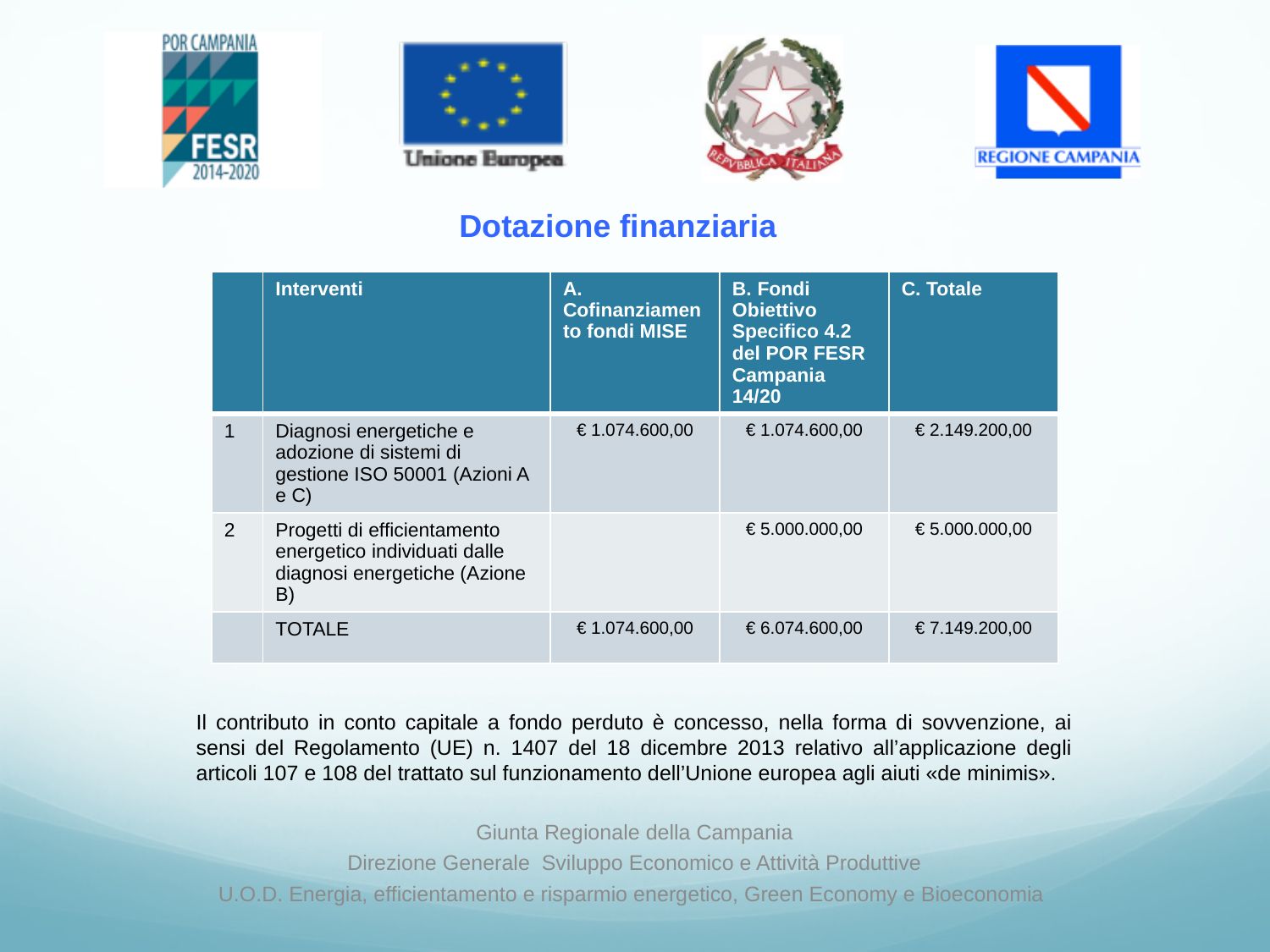

Dotazione finanziaria
|  | Interventi | A. Cofinanziamento fondi MISE | B. Fondi Obiettivo Specifico 4.2 del POR FESR Campania 14/20 | C. Totale |
| --- | --- | --- | --- | --- |
| 1 | Diagnosi energetiche e adozione di sistemi di gestione ISO 50001 (Azioni A e C) | € 1.074.600,00 | € 1.074.600,00 | € 2.149.200,00 |
| 2 | Progetti di efficientamento energetico individuati dalle diagnosi energetiche (Azione B) |  | € 5.000.000,00 | € 5.000.000,00 |
|  | TOTALE | € 1.074.600,00 | € 6.074.600,00 | € 7.149.200,00 |
Il contributo in conto capitale a fondo perduto è concesso, nella forma di sovvenzione, ai sensi del Regolamento (UE) n. 1407 del 18 dicembre 2013 relativo all’applicazione degli articoli 107 e 108 del trattato sul funzionamento dell’Unione europea agli aiuti «de minimis».
Giunta Regionale della Campania
Direzione Generale  Sviluppo Economico e Attività Produttive
U.O.D. Energia, efficientamento e risparmio energetico, Green Economy e Bioeconomia